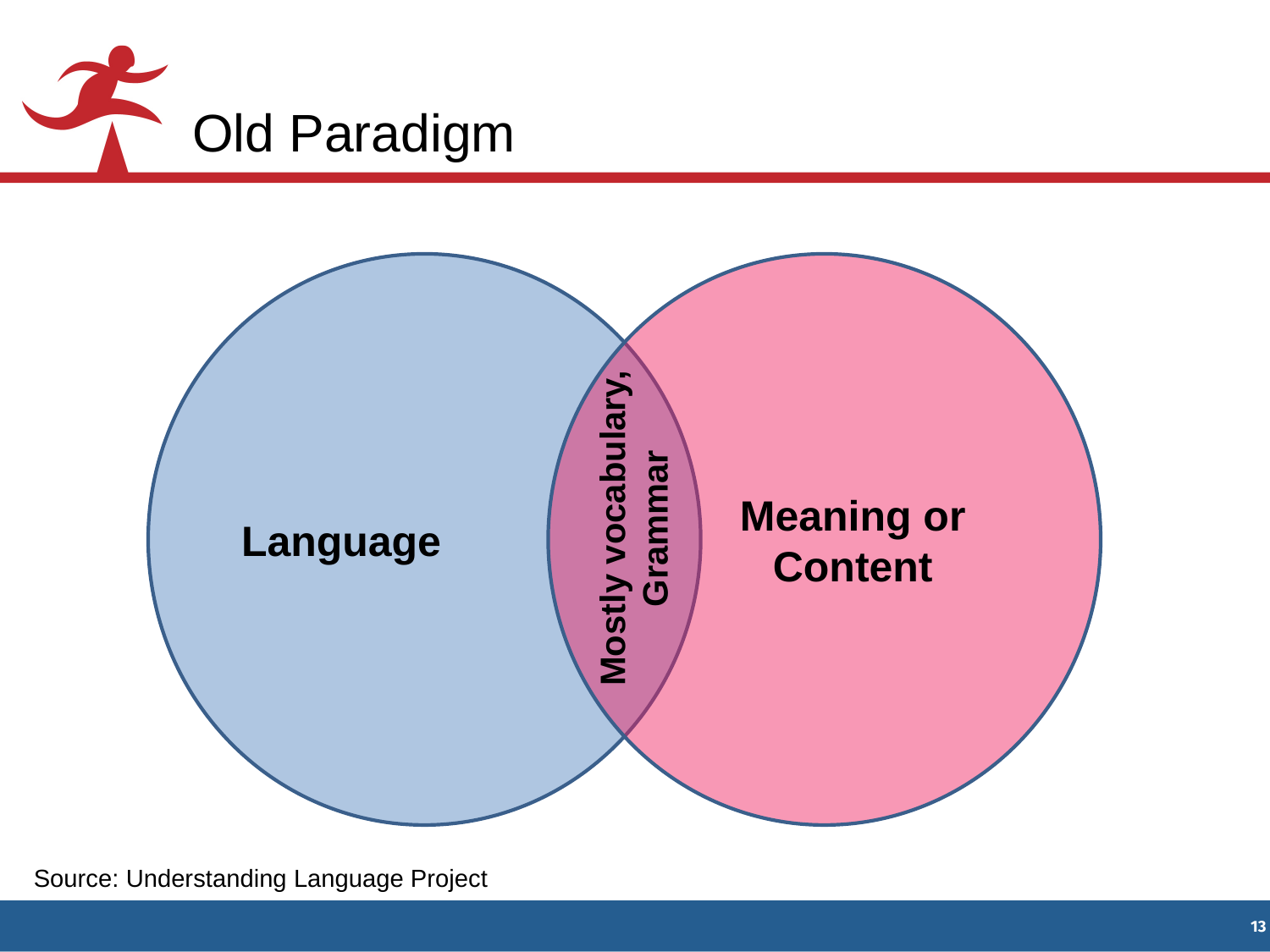

# Old Paradigm
Language
Meaning or Content
Mostly vocabulary,
Grammar
Source: Understanding Language Project